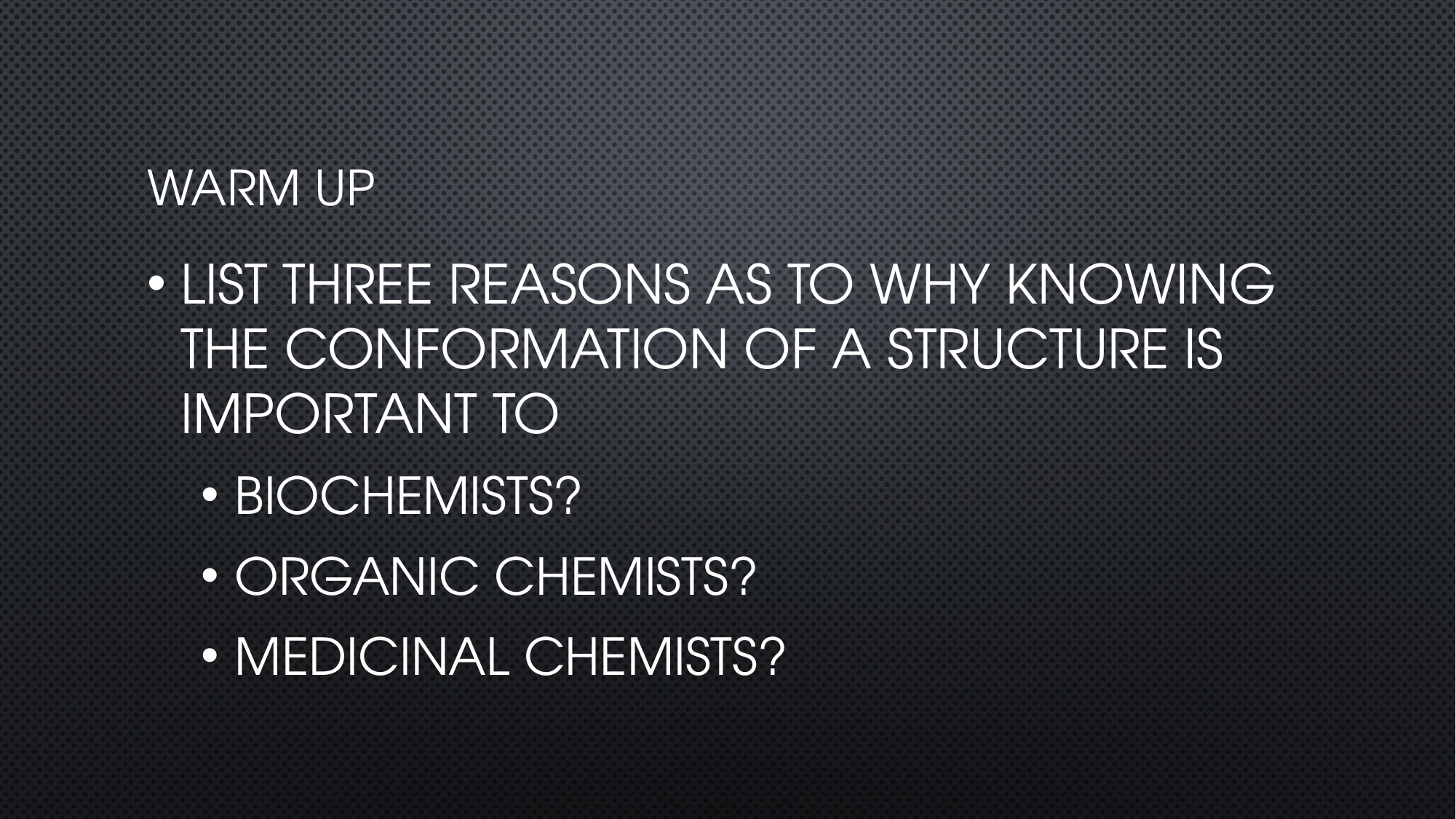

# Warm up
List three reasons as to why knowing the conformation of a structure is important to
Biochemists?
Organic Chemists?
Medicinal Chemists?